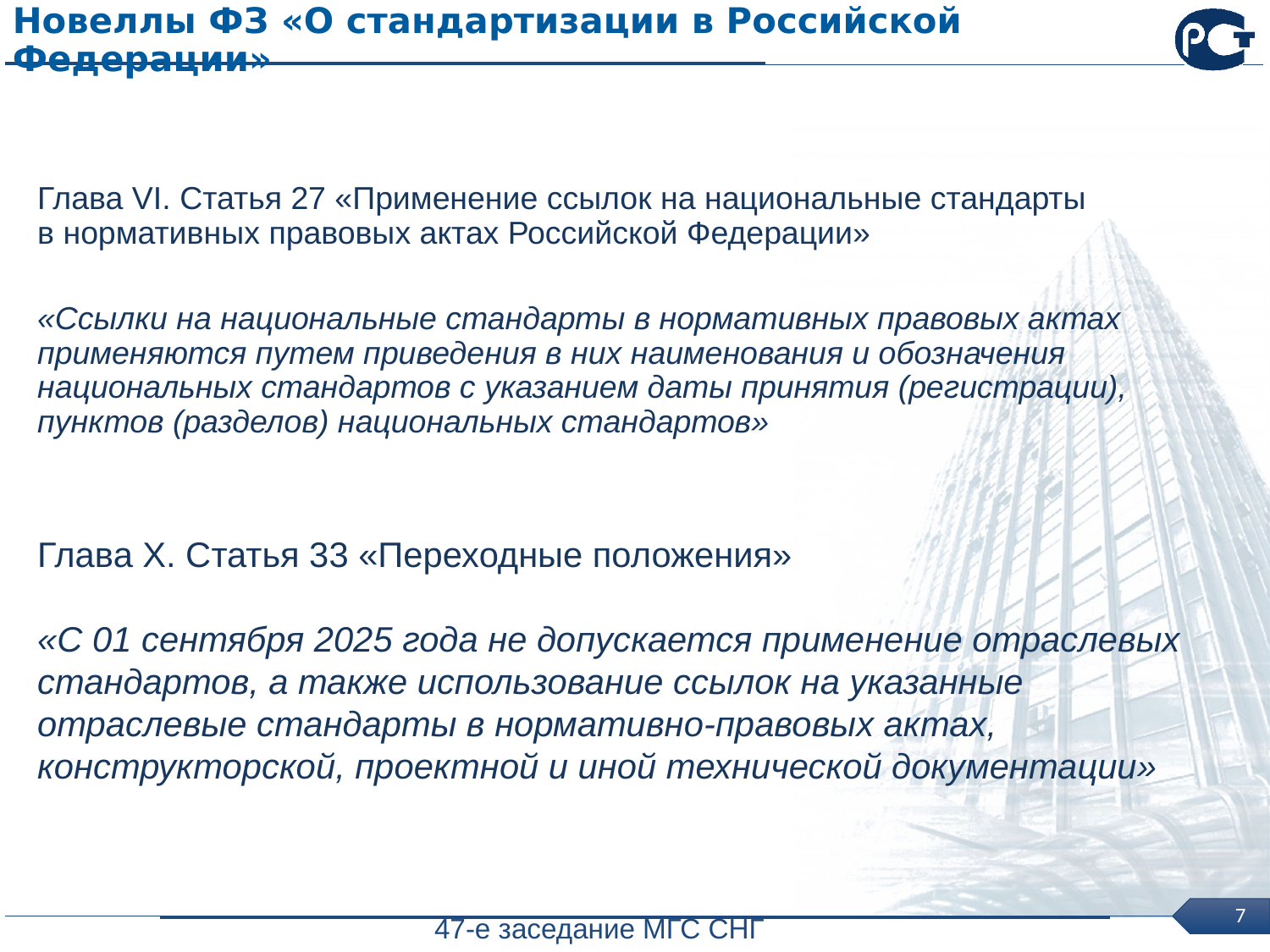

Новеллы ФЗ «О стандартизации в Российской Федерации»
Глава VI. Статья 27 «Применение ссылок на национальные стандарты в нормативных правовых актах Российской Федерации»

«Ссылки на национальные стандарты в нормативных правовых актах применяются путем приведения в них наименования и обозначения национальных стандартов с указанием даты принятия (регистрации), пунктов (разделов) национальных стандартов»
Глава X. Статья 33 «Переходные положения»

«С 01 сентября 2025 года не допускается применение отраслевых стандартов, а также использование ссылок на указанные отраслевые стандарты в нормативно-правовых актах, конструкторской, проектной и иной технической документации»
7
47-е заседание МГС СНГ